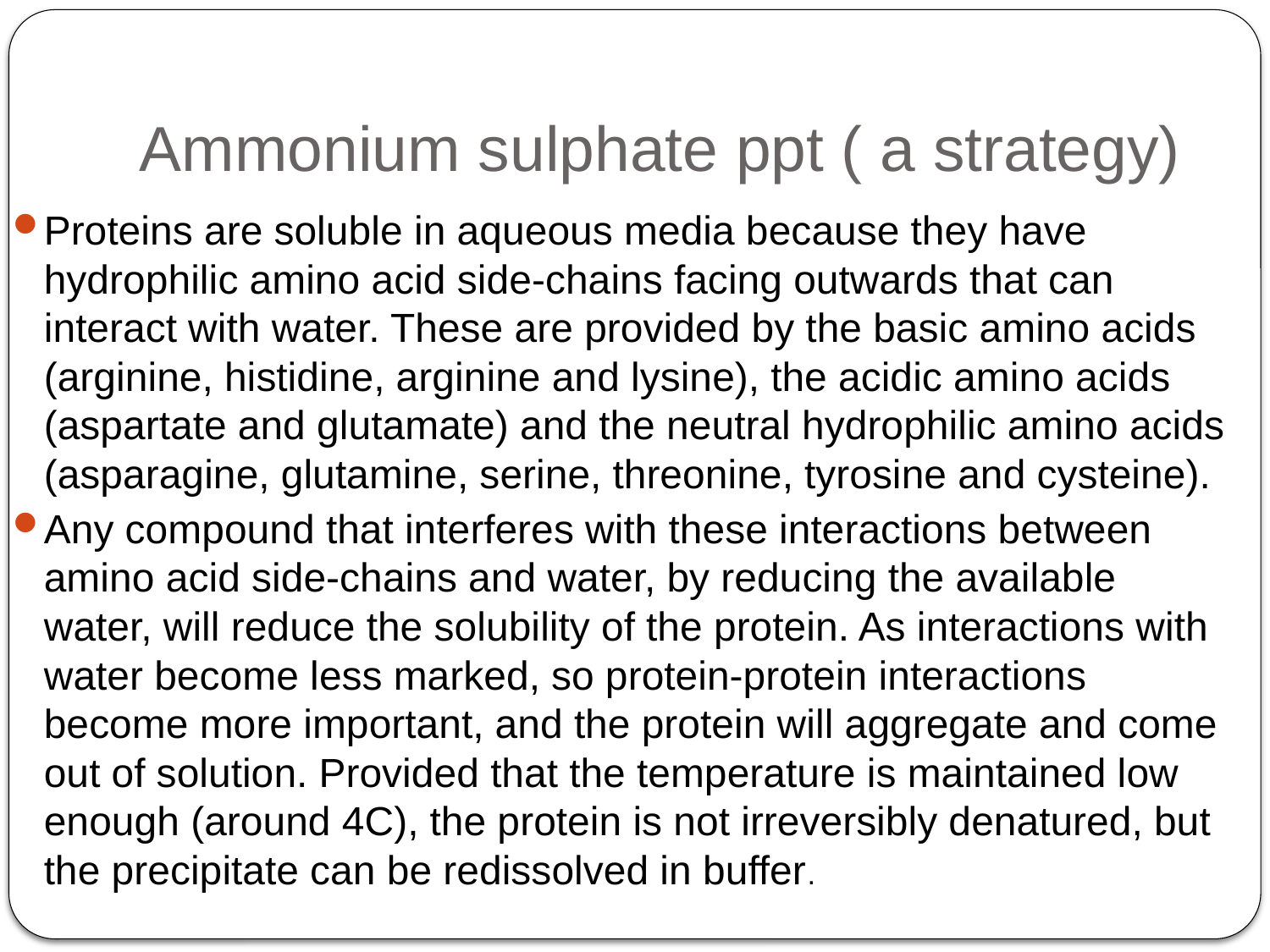

# Ammonium sulphate ppt ( a strategy)
Proteins are soluble in aqueous media because they have hydrophilic amino acid side-chains facing outwards that can interact with water. These are provided by the basic amino acids (arginine, histidine, arginine and lysine), the acidic amino acids (aspartate and glutamate) and the neutral hydrophilic amino acids (asparagine, glutamine, serine, threonine, tyrosine and cysteine).
Any compound that interferes with these interactions between amino acid side-chains and water, by reducing the available water, will reduce the solubility of the protein. As interactions with water become less marked, so protein-protein interactions become more important, and the protein will aggregate and come out of solution. Provided that the temperature is maintained low enough (around 4C), the protein is not irreversibly denatured, but the precipitate can be redissolved in buffer.